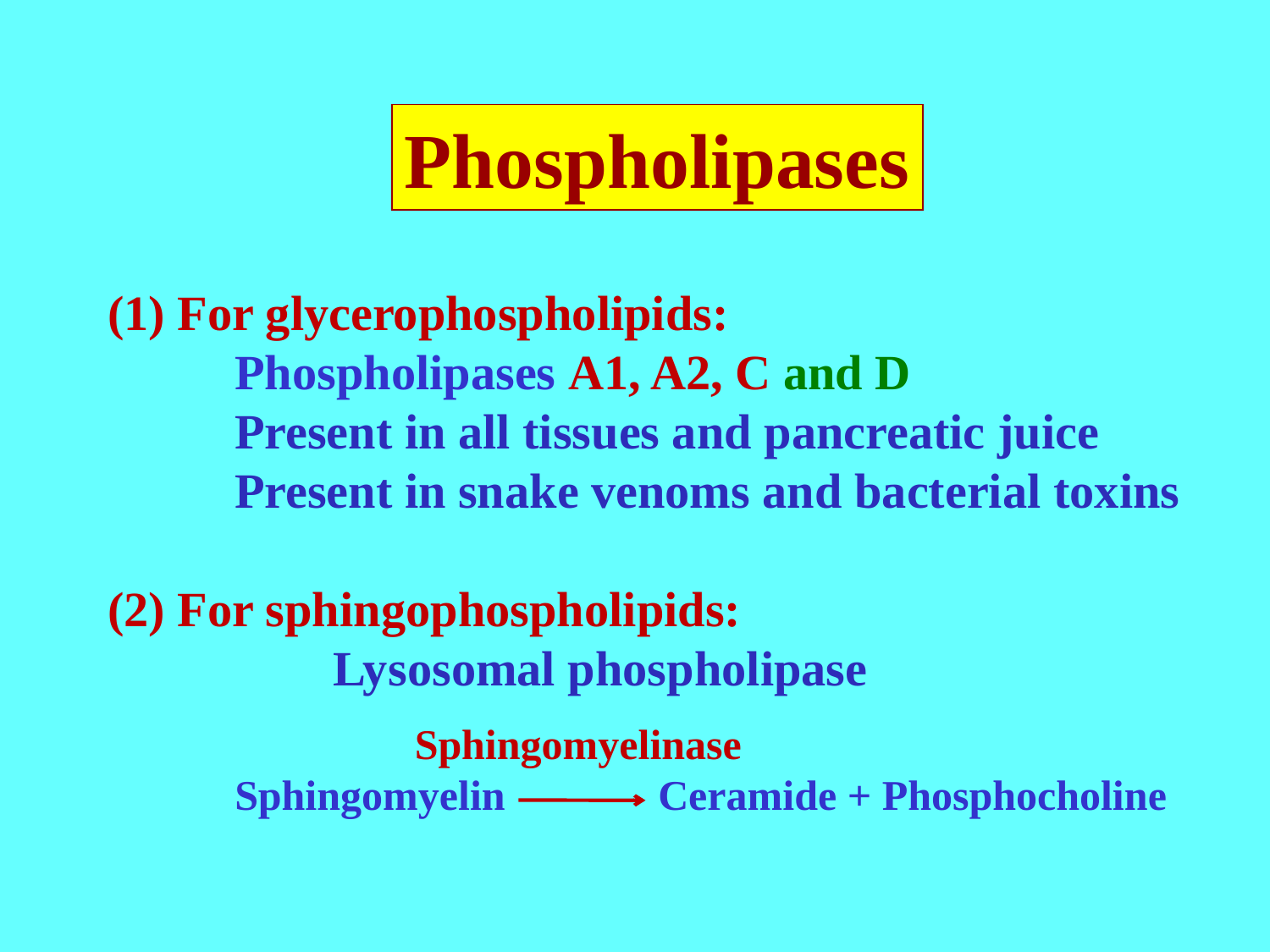

Phospholipases
(1) For glycerophospholipids:
Phospholipases A1, A2, C and D
Present in all tissues and pancreatic juice
Present in snake venoms and bacterial toxins

(2) For sphingophospholipids:
        Lysosomal phospholipase
	     Sphingomyelinase
Sphingomyelin 	    Ceramide + Phosphocholine